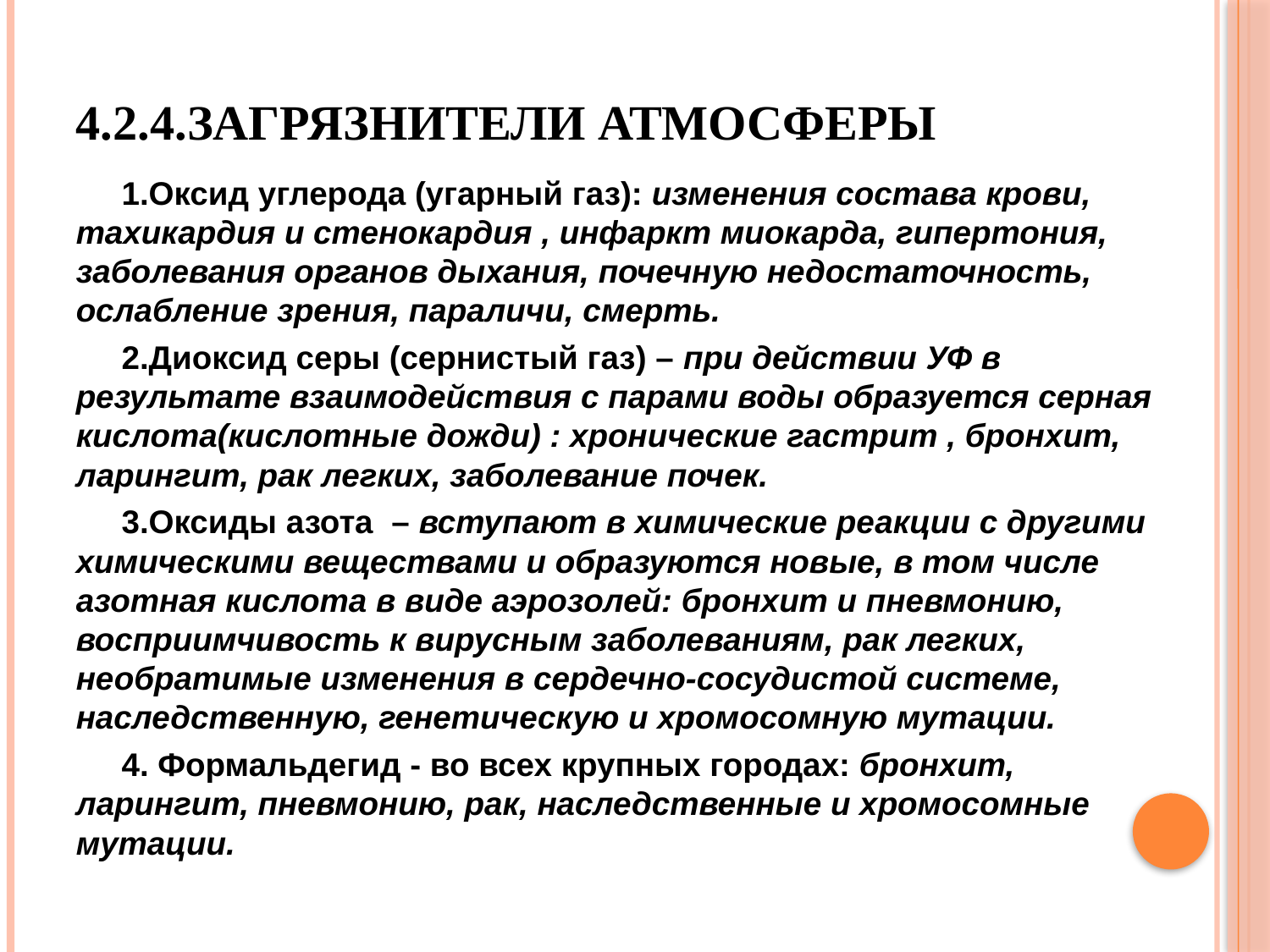

# 4.2.4.ЗАГРЯЗНИТЕЛИ АТМОСФЕРЫ
     1.Оксид углерода (угарный газ): изменения состава крови, тахикардия и стенокардия , инфаркт миокарда, гипертония, заболевания органов дыхания, почечную недостаточность, ослабление зрения, параличи, смерть.
     2.Диоксид серы (сернистый газ) – при действии УФ в результате взаимодействия с парами воды образуется серная кислота(кислотные дожди) : хронические гастрит , бронхит, ларингит, рак легких, заболевание почек.
     3.Оксиды азота  – вступают в химические реакции с другими химическими веществами и образуются новые, в том числе  азотная кислота в виде аэрозолей: бронхит и пневмонию,  восприимчивость к вирусным заболеваниям, рак легких, необратимые изменения в сердечно-сосудистой системе, наследственную, генетическую и хромосомную мутации.
     4. Формальдегид - во всех крупных городах: бронхит, ларингит, пневмонию, рак, наследственные и хромосомные мутации.